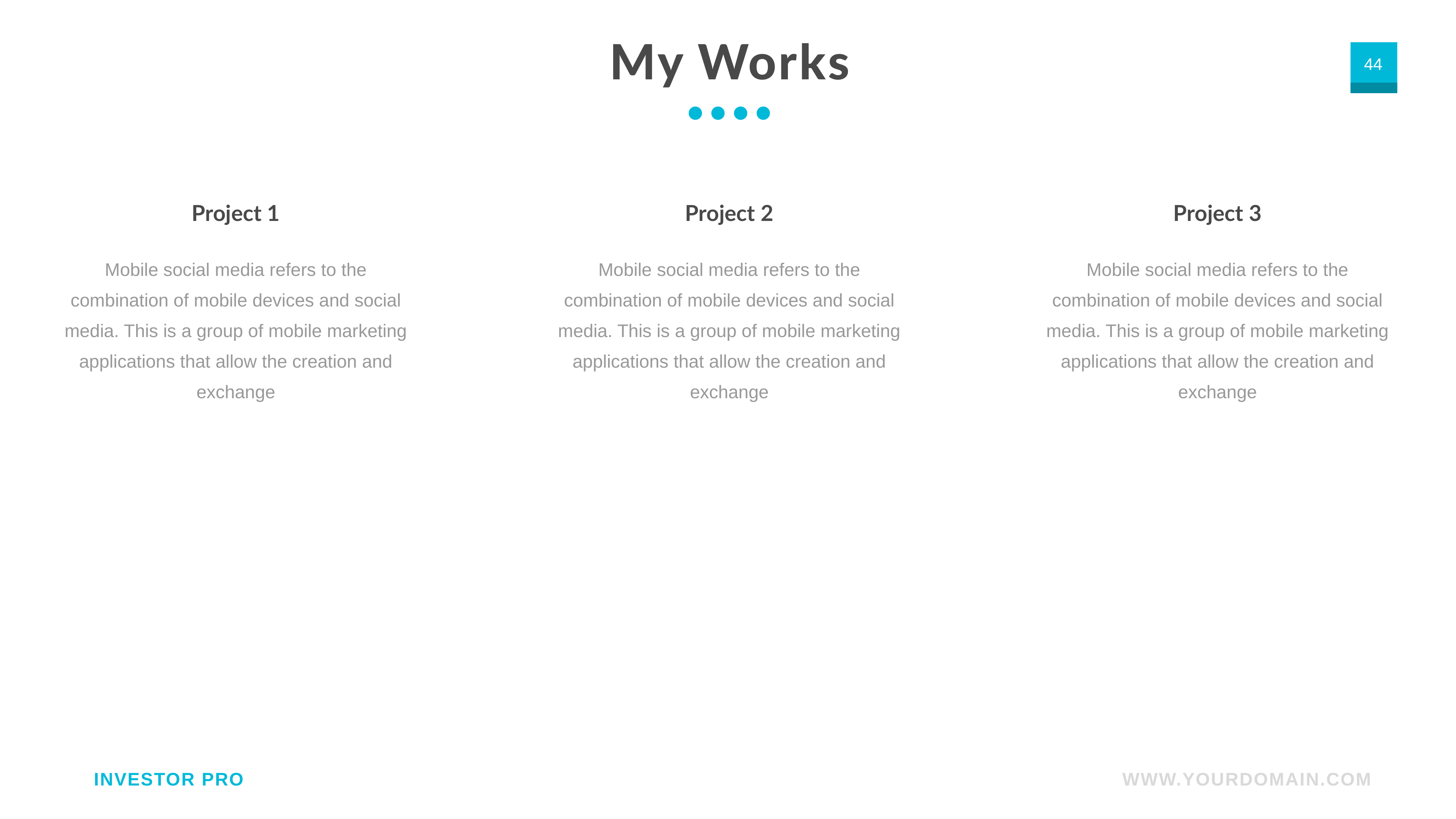

My Works

Project 1
Project 2
Project 3
Mobile social media refers to the combination of mobile devices and social media. This is a group of mobile marketing applications that allow the creation and exchange
Mobile social media refers to the combination of mobile devices and social media. This is a group of mobile marketing applications that allow the creation and exchange
Mobile social media refers to the combination of mobile devices and social media. This is a group of mobile marketing applications that allow the creation and exchange